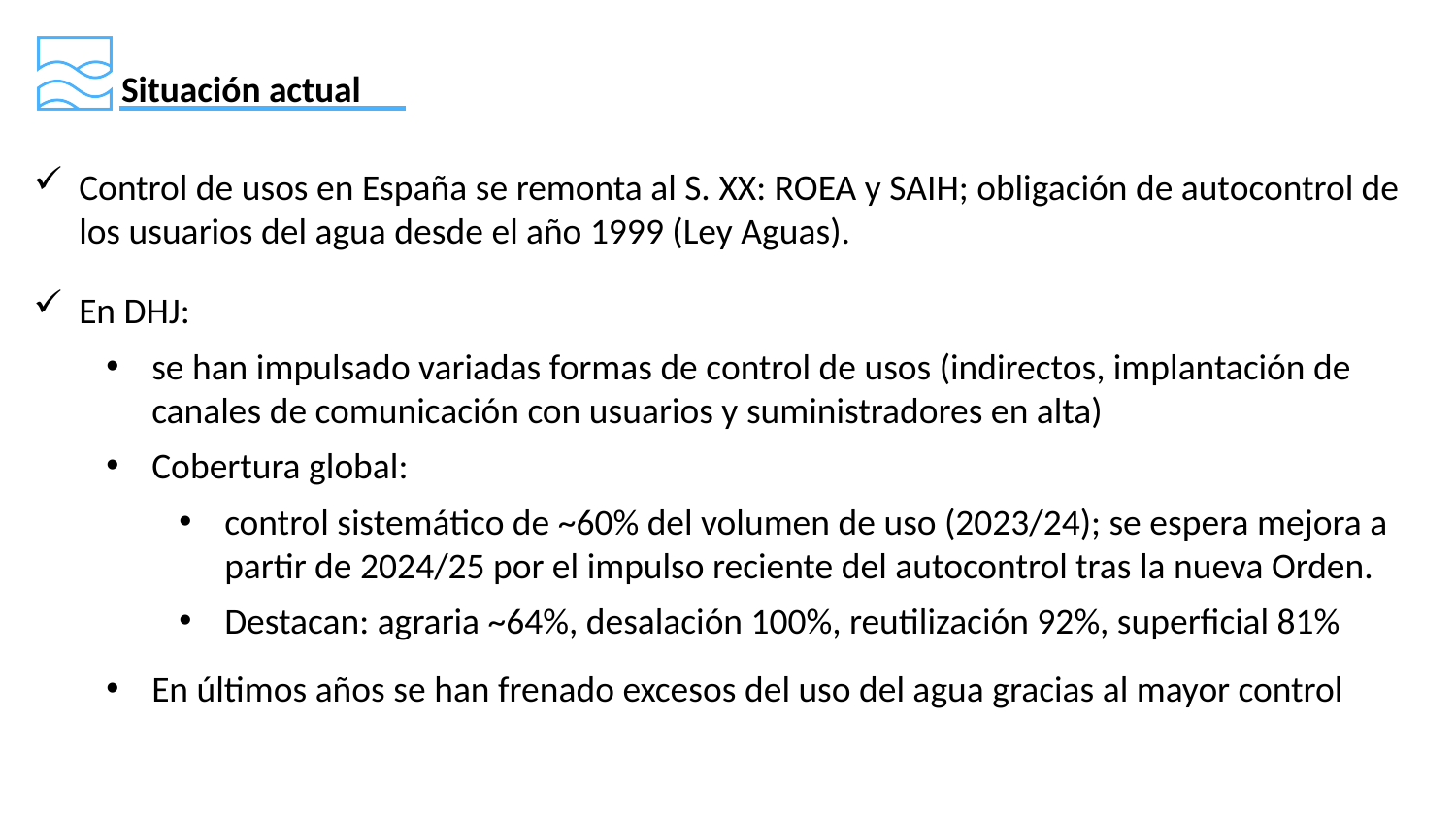

Situación actual
Control de usos en España se remonta al S. XX: ROEA y SAIH; obligación de autocontrol de los usuarios del agua desde el año 1999 (Ley Aguas).
En DHJ:
se han impulsado variadas formas de control de usos (indirectos, implantación de canales de comunicación con usuarios y suministradores en alta)
Cobertura global:
control sistemático de ~60% del volumen de uso (2023/24); se espera mejora a partir de 2024/25 por el impulso reciente del autocontrol tras la nueva Orden.
Destacan: agraria ~64%, desalación 100%, reutilización 92%, superficial 81%
En últimos años se han frenado excesos del uso del agua gracias al mayor control